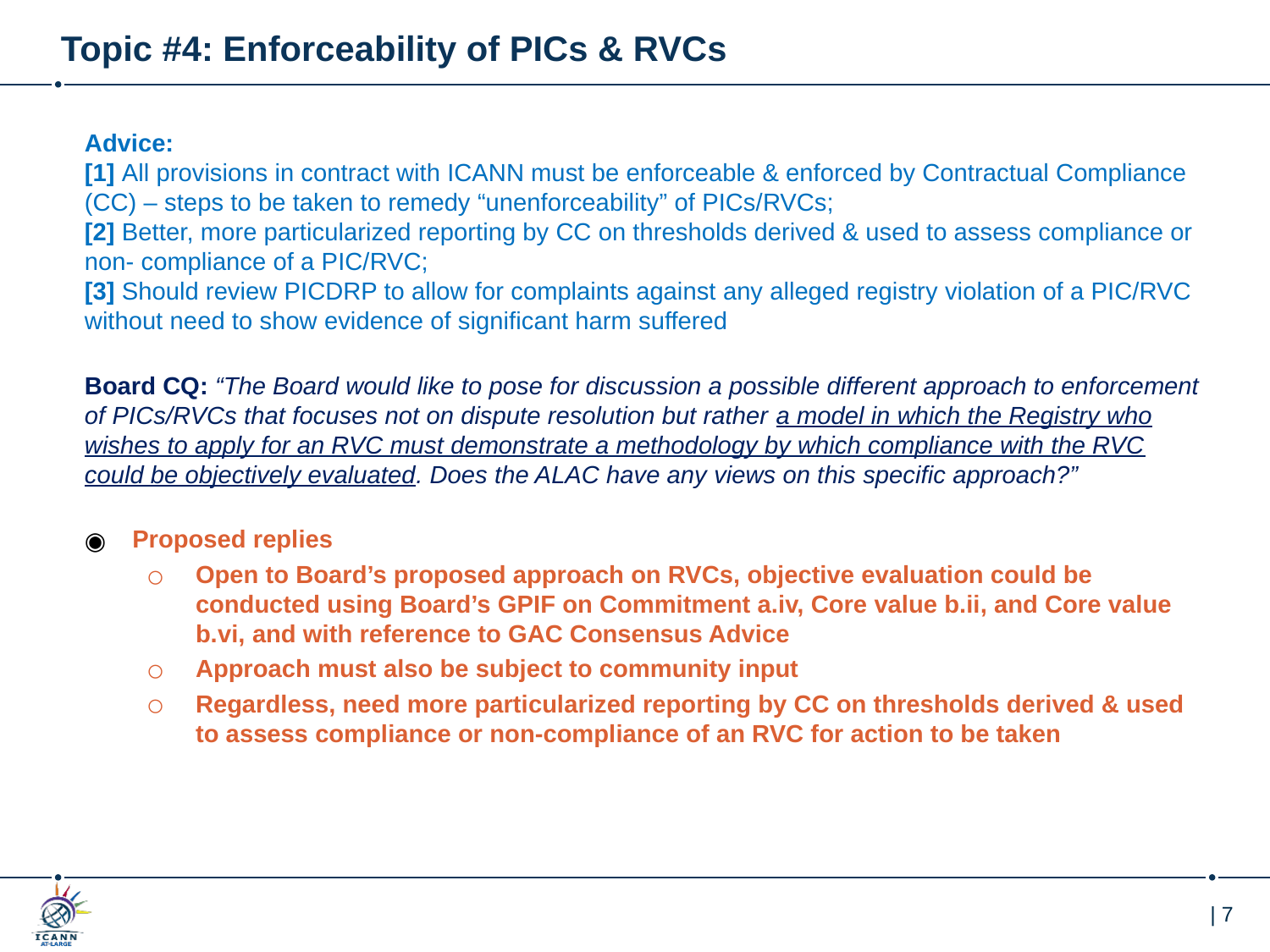

# Topic #4: Enforceability of PICs & RVCs
Advice:
[1] All provisions in contract with ICANN must be enforceable & enforced by Contractual Compliance (CC) – steps to be taken to remedy “unenforceability” of PICs/RVCs;
[2] Better, more particularized reporting by CC on thresholds derived & used to assess compliance or non- compliance of a PIC/RVC;
[3] Should review PICDRP to allow for complaints against any alleged registry violation of a PIC/RVC without need to show evidence of significant harm suffered
Board CQ: “The Board would like to pose for discussion a possible different approach to enforcement of PICs/RVCs that focuses not on dispute resolution but rather a model in which the Registry who wishes to apply for an RVC must demonstrate a methodology by which compliance with the RVC could be objectively evaluated. Does the ALAC have any views on this specific approach?”

Proposed replies
Open to Board’s proposed approach on RVCs, objective evaluation could be conducted using Board’s GPIF on Commitment a.iv, Core value b.ii, and Core value b.vi, and with reference to GAC Consensus Advice
Approach must also be subject to community input
Regardless, need more particularized reporting by CC on thresholds derived & used to assess compliance or non-compliance of an RVC for action to be taken